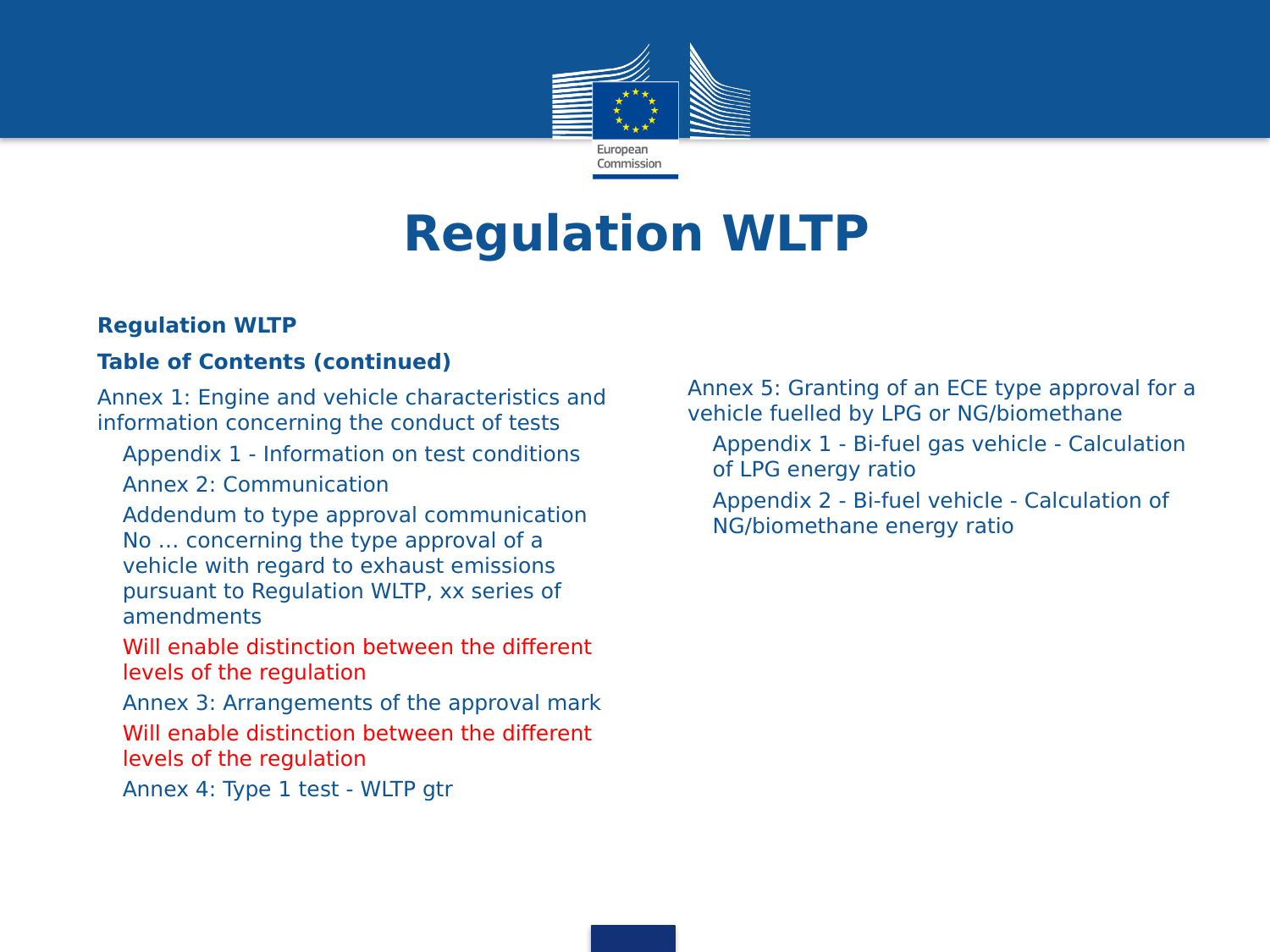

# Regulation WLTP
Regulation WLTP
Table of Contents (continued)
Annex 1: Engine and vehicle characteristics and information concerning the conduct of tests
Appendix 1 - Information on test conditions
Annex 2: Communication
Addendum to type approval communication No … concerning the type approval of a vehicle with regard to exhaust emissions pursuant to Regulation WLTP, xx series of amendments
Will enable distinction between the different levels of the regulation
Annex 3: Arrangements of the approval mark
Will enable distinction between the different levels of the regulation
Annex 4: Type 1 test - WLTP gtr

Annex 5: Granting of an ECE type approval for a vehicle fuelled by LPG or NG/biomethane
Appendix 1 - Bi-fuel gas vehicle - Calculation of LPG energy ratio
Appendix 2 - Bi-fuel vehicle - Calculation of NG/biomethane energy ratio